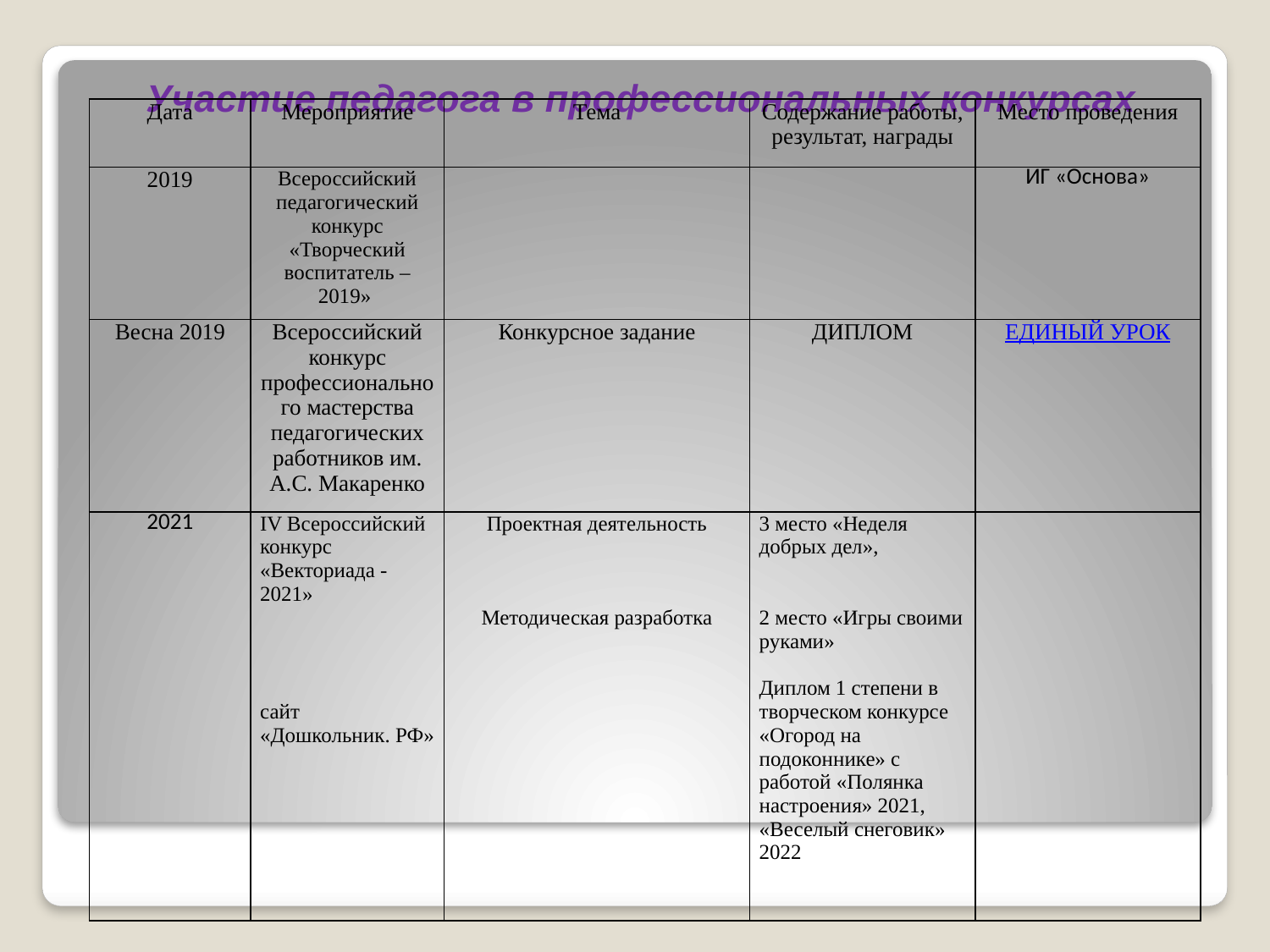

# Участие педагога в профессиональных конкурсах
| Дата | Мероприятие | Тема | Содержание работы, результат, награды | Место проведения |
| --- | --- | --- | --- | --- |
| 2019 | Всероссийский педагогический конкурс «Творческий воспитатель – 2019» |  |  | ИГ «Основа» |
| Весна 2019 | Всероссийский конкурс профессионального мастерства педагогических работников им. А.С. Макаренко | Конкурсное задание | ДИПЛОМ | ЕДИНЫЙ УРОК |
| 2021 | IV Всероссийский конкурс «Векториада -2021» сайт «Дошкольник. РФ» | Проектная деятельность Методическая разработка | 3 место «Неделя добрых дел», 2 место «Игры своими руками» Диплом 1 степени в творческом конкурсе «Огород на подоконнике» с работой «Полянка настроения» 2021, «Веселый снеговик» 2022 |  |